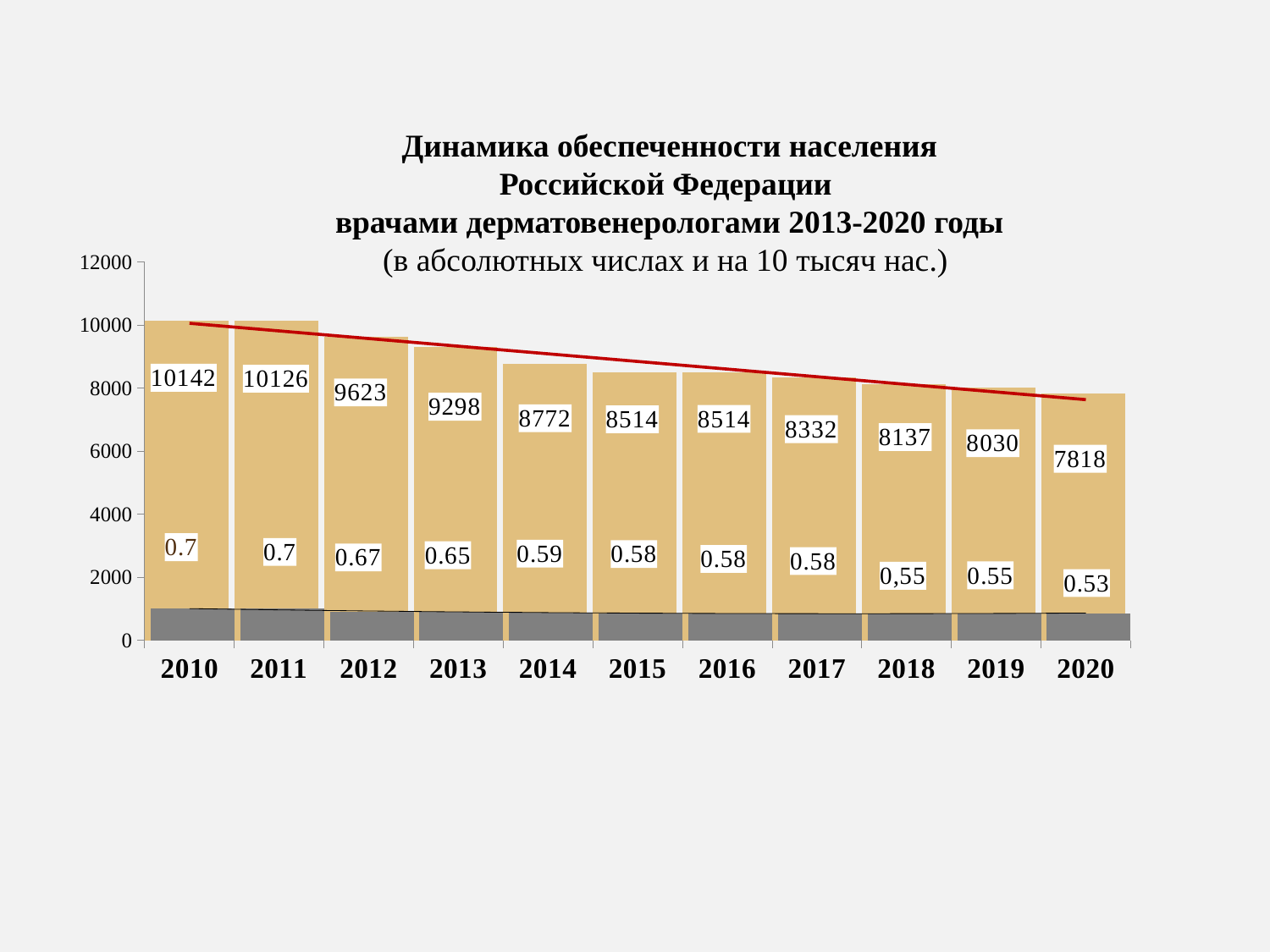

Динамика обеспеченности населения Российской Федерации
врачами дерматовенерологами 2013-2020 годы (в абсолютных числах и на 10 тысяч нас.)

[unsupported chart]